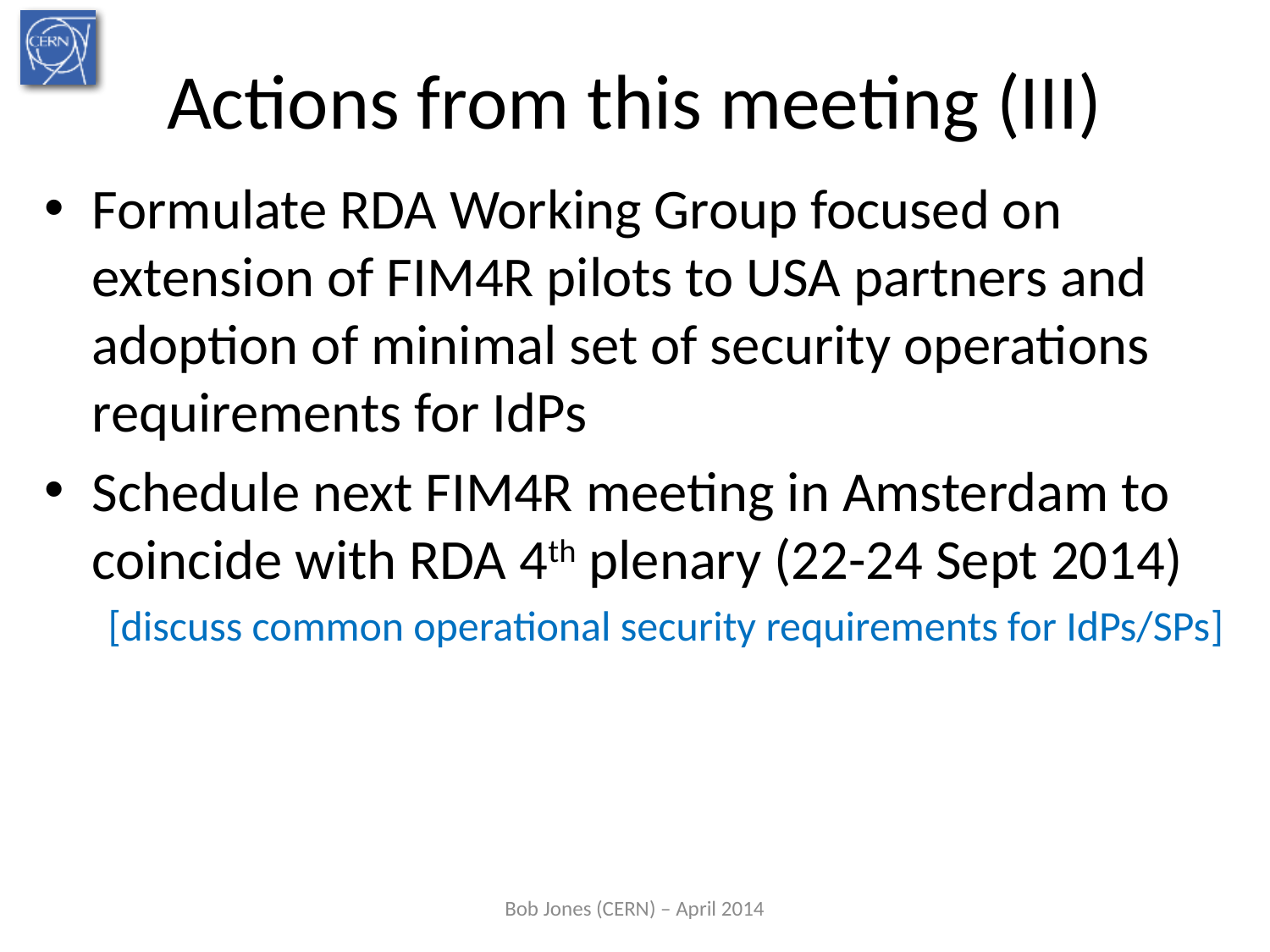

# Actions from this meeting (III)
Formulate RDA Working Group focused on extension of FIM4R pilots to USA partners and adoption of minimal set of security operations requirements for IdPs
Schedule next FIM4R meeting in Amsterdam to coincide with RDA 4th plenary (22-24 Sept 2014)
[discuss common operational security requirements for IdPs/SPs]

Bob Jones (CERN) – April 2014